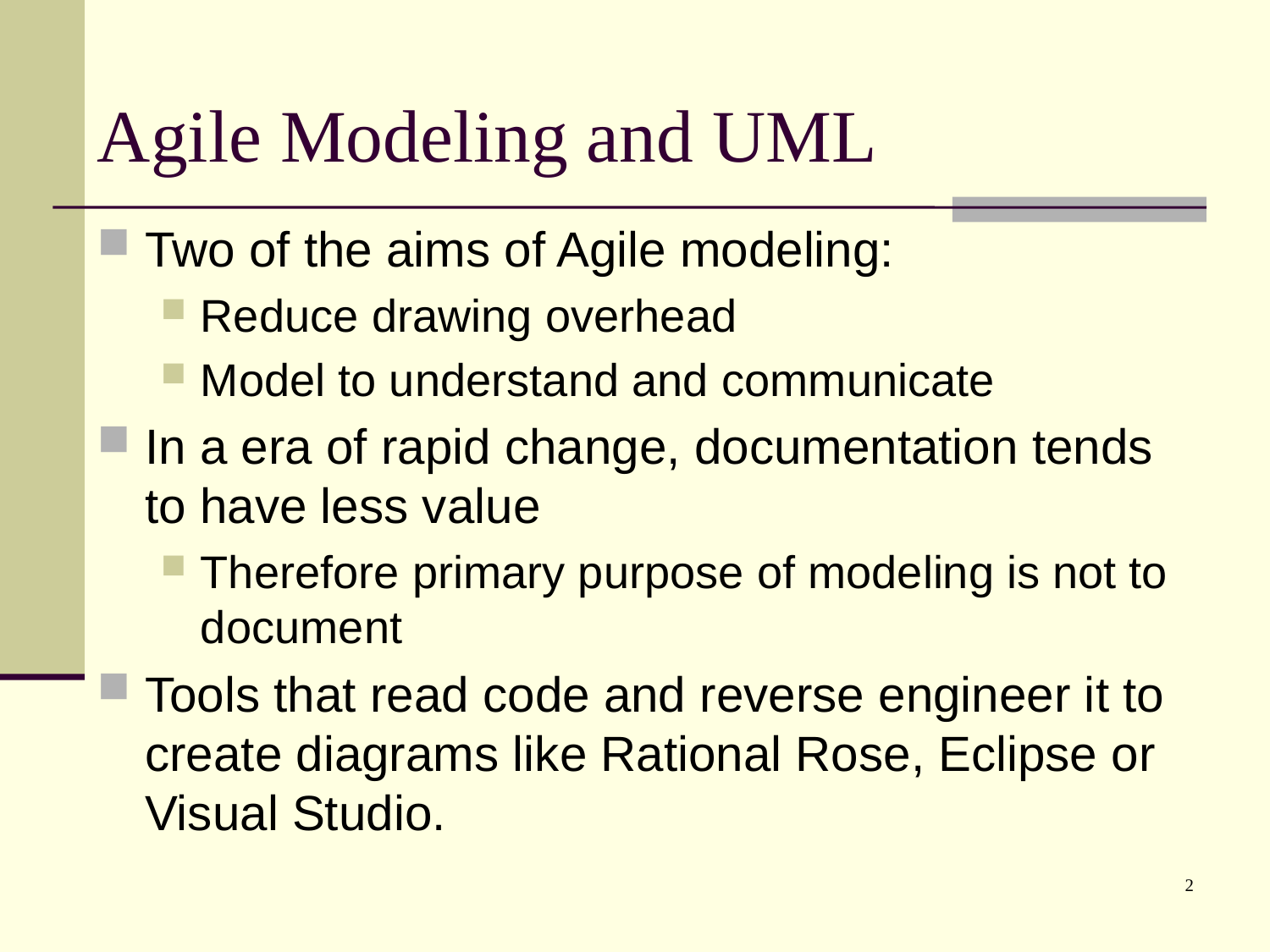

# Agile Modeling and UML
Two of the aims of Agile modeling:
Reduce drawing overhead
Model to understand and communicate
In a era of rapid change, documentation tends to have less value
Therefore primary purpose of modeling is not to document
Tools that read code and reverse engineer it to create diagrams like Rational Rose, Eclipse or Visual Studio.

2